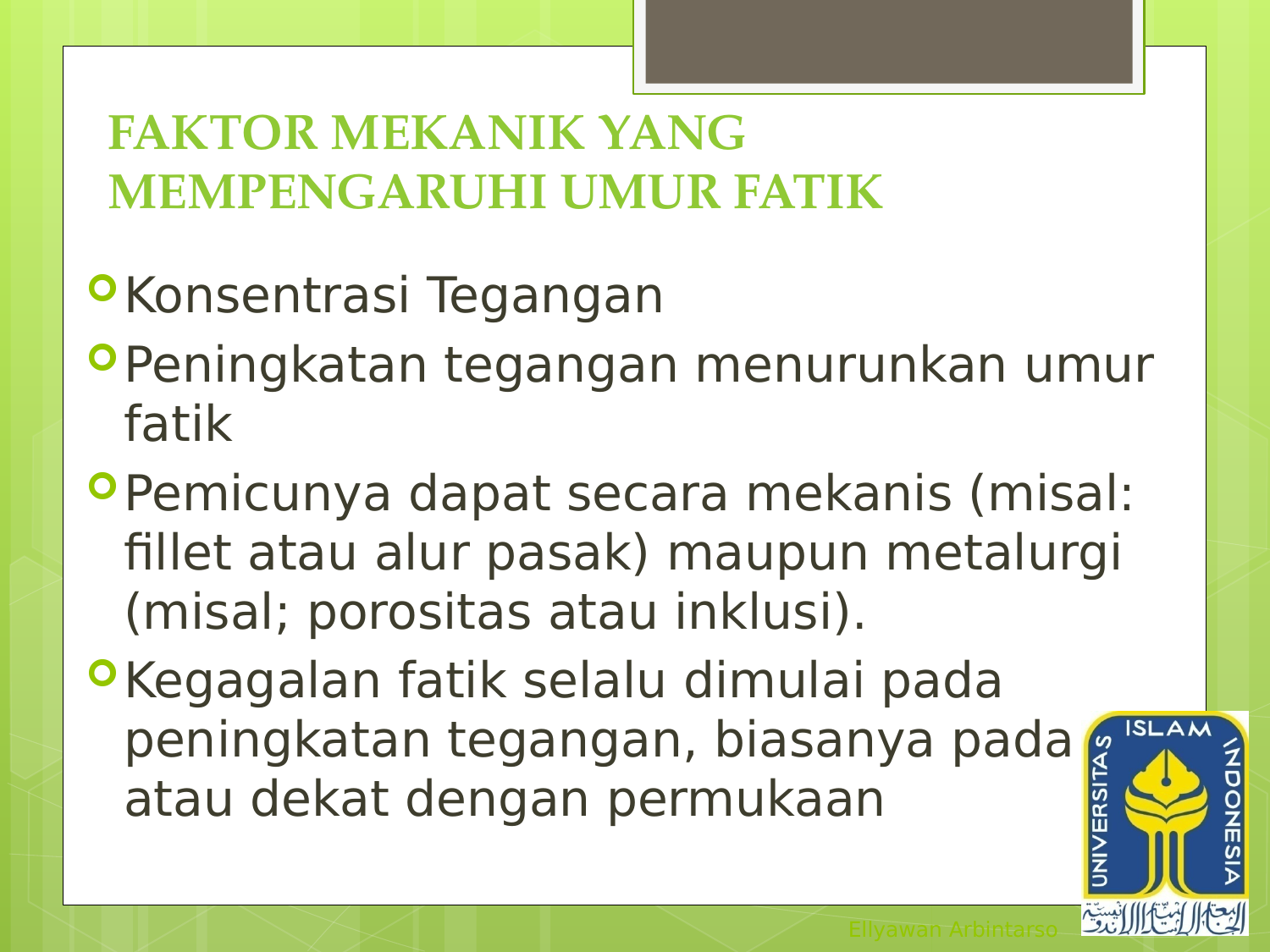

# Faktor Mekanik yang Mempengaruhi Umur Fatik
Konsentrasi Tegangan
Peningkatan tegangan menurunkan umur fatik
Pemicunya dapat secara mekanis (misal: fillet atau alur pasak) maupun metalurgi (misal; porositas atau inklusi).
Kegagalan fatik selalu dimulai pada peningkatan tegangan, biasanya pada atau dekat dengan permukaan
Ellyawan Arbintarso